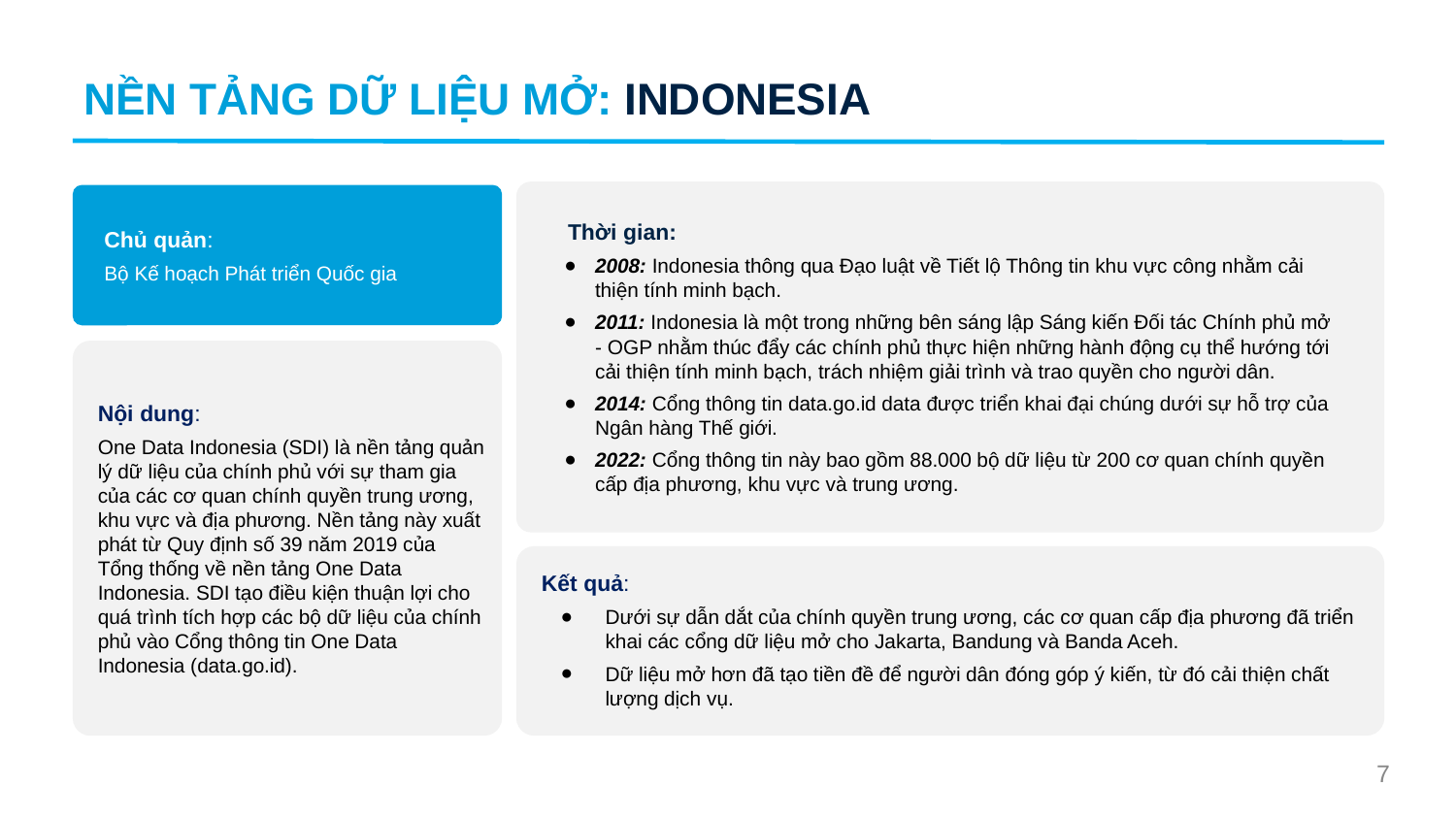

NỀN TẢNG DỮ LIỆU MỞ: INDONESIA
Thời gian:
2008: Indonesia thông qua Đạo luật về Tiết lộ Thông tin khu vực công nhằm cải thiện tính minh bạch.
2011: Indonesia là một trong những bên sáng lập Sáng kiến Đối tác Chính phủ mở - OGP nhằm thúc đẩy các chính phủ thực hiện những hành động cụ thể hướng tới cải thiện tính minh bạch, trách nhiệm giải trình và trao quyền cho người dân.
2014: Cổng thông tin data.go.id data được triển khai đại chúng dưới sự hỗ trợ của Ngân hàng Thế giới.
2022: Cổng thông tin này bao gồm 88.000 bộ dữ liệu từ 200 cơ quan chính quyền cấp địa phương, khu vực và trung ương.
Chủ quản:
Bộ Kế hoạch Phát triển Quốc gia
Nội dung:
One Data Indonesia (SDI) là nền tảng quản lý dữ liệu của chính phủ với sự tham gia của các cơ quan chính quyền trung ương, khu vực và địa phương. Nền tảng này xuất phát từ Quy định số 39 năm 2019 của Tổng thống về nền tảng One Data Indonesia. SDI tạo điều kiện thuận lợi cho quá trình tích hợp các bộ dữ liệu của chính phủ vào Cổng thông tin One Data Indonesia (data.go.id).
Kết quả:
Dưới sự dẫn dắt của chính quyền trung ương, các cơ quan cấp địa phương đã triển khai các cổng dữ liệu mở cho Jakarta, Bandung và Banda Aceh.
Dữ liệu mở hơn đã tạo tiền đề để người dân đóng góp ý kiến, từ đó cải thiện chất lượng dịch vụ.
7